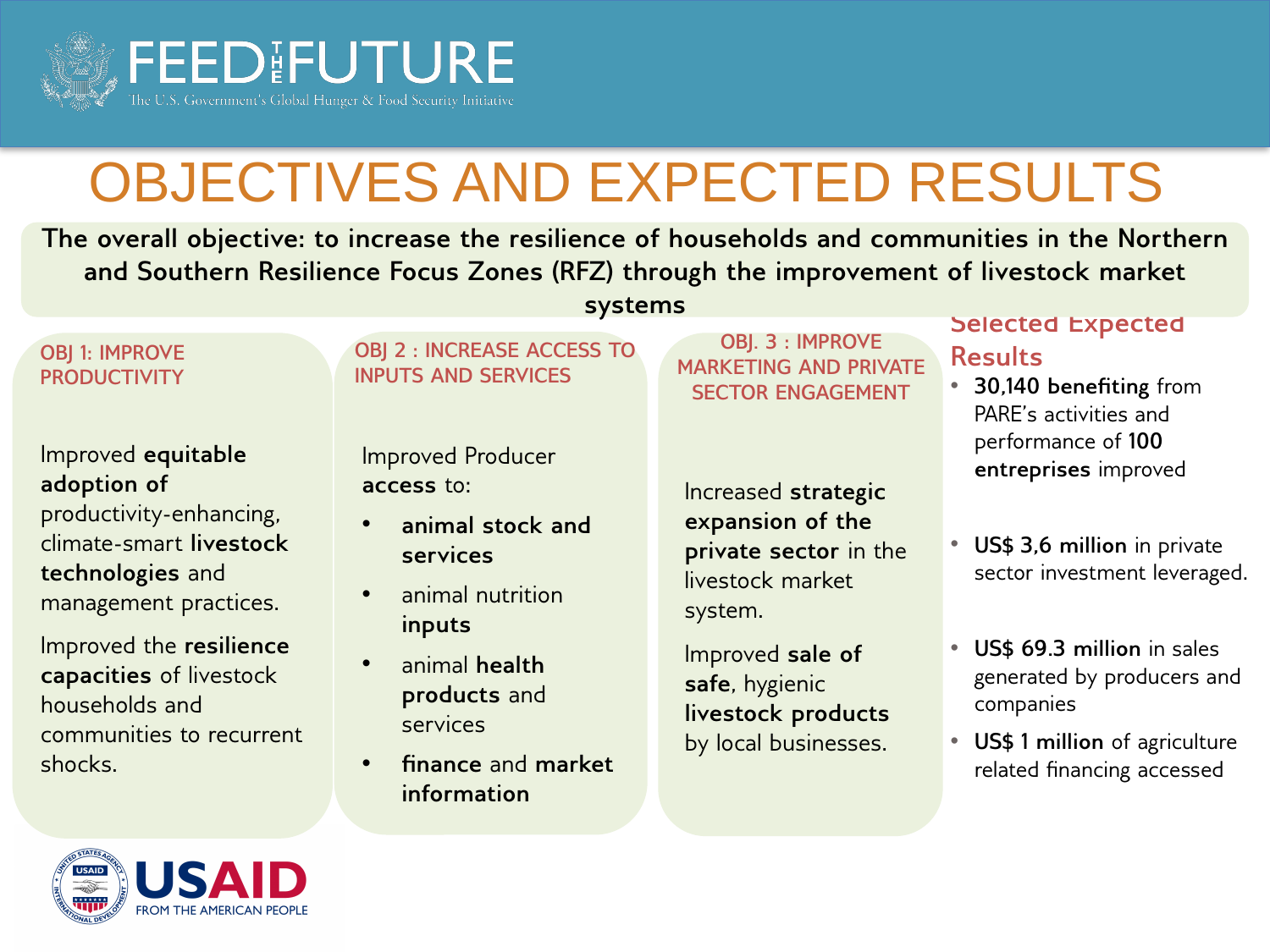

# OBJEctives and expected results
The overall objective: to increase the resilience of households and communities in the Northern and Southern Resilience Focus Zones (RFZ) through the improvement of livestock market systems
Selected Expected Results
30,140 benefiting from PARE’s activities and performance of 100 entreprises improved

US$ 3,6 million in private sector investment leveraged.

US$ 69.3 million in sales generated by producers and companies
US$ 1 million of agriculture related financing accessed
OBJ. 3 : IMPROVE MARKETING AND PRIVATE SECTOR ENGAGEMENT
OBJ 2 : INCREASE ACCESS TO INPUTS AND SERVICES

Improved Producer access to:
animal stock and services
animal nutrition inputs
animal health products and services
finance and market information
OBJ 1: IMPROVE PRODUCTIVITY

Improved equitable adoption of productivity-enhancing, climate-smart livestock technologies and management practices.
Improved the resilience capacities of livestock households and communities to recurrent shocks.

Increased strategic expansion of the private sector in the livestock market system.
Improved sale of safe, hygienic livestock products by local businesses.